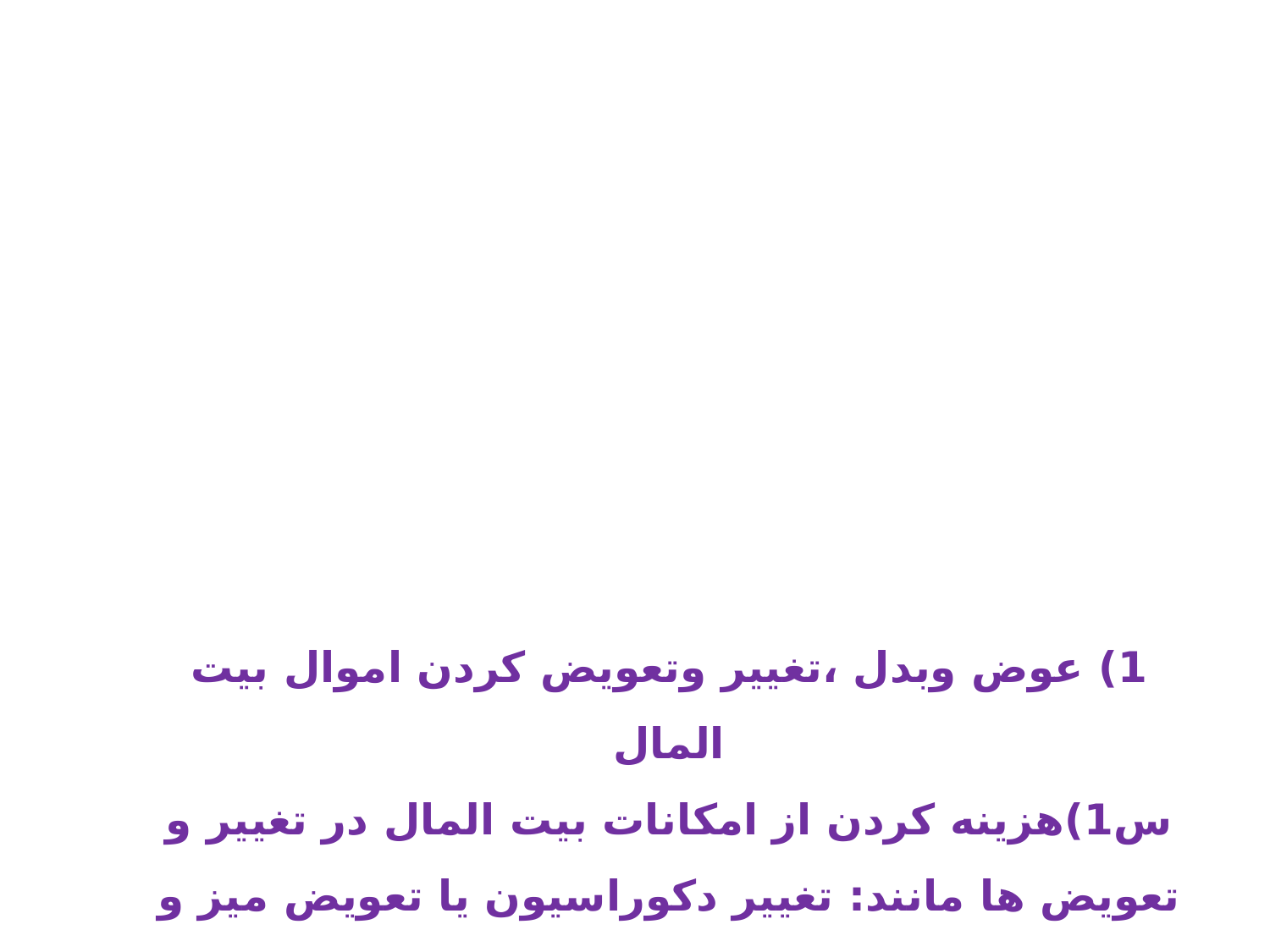

مصادیق اسراف دربیت المال
 برای مدیران ومسئولان نظام ونهادمقدس سپاه ،اسراف دربیت المال مصادیق ومواردی متعددی داردکه به برخی ازآنها اشاره می شود:                                                                                                                                                                                                                                                                                                                                                                                                                                                                                                                                                                                                                                                                                                                                                                1) عوض وبدل ،تغییر وتعویض کردن اموال بیت المال
س1)هزینه کردن از امکانات بیت المال در تغییر و تعویض ها مانند: تغییر دکوراسیون یا تعویض میز و صندلی هادردفترمدیران چه حکمی دارد؟
ج) چنانچه وسایل و امکانات قابل استفاده باشد و تغییر و تعویض آنها موجب تحمیل هزینه بر سازمان شود ، این نوع اقدامات اسراف محسوب می شود و جایز نیست. مگر مقررات خاصی وجود داشته باشد که در این صورت تکلیف عمل به مقررات است.